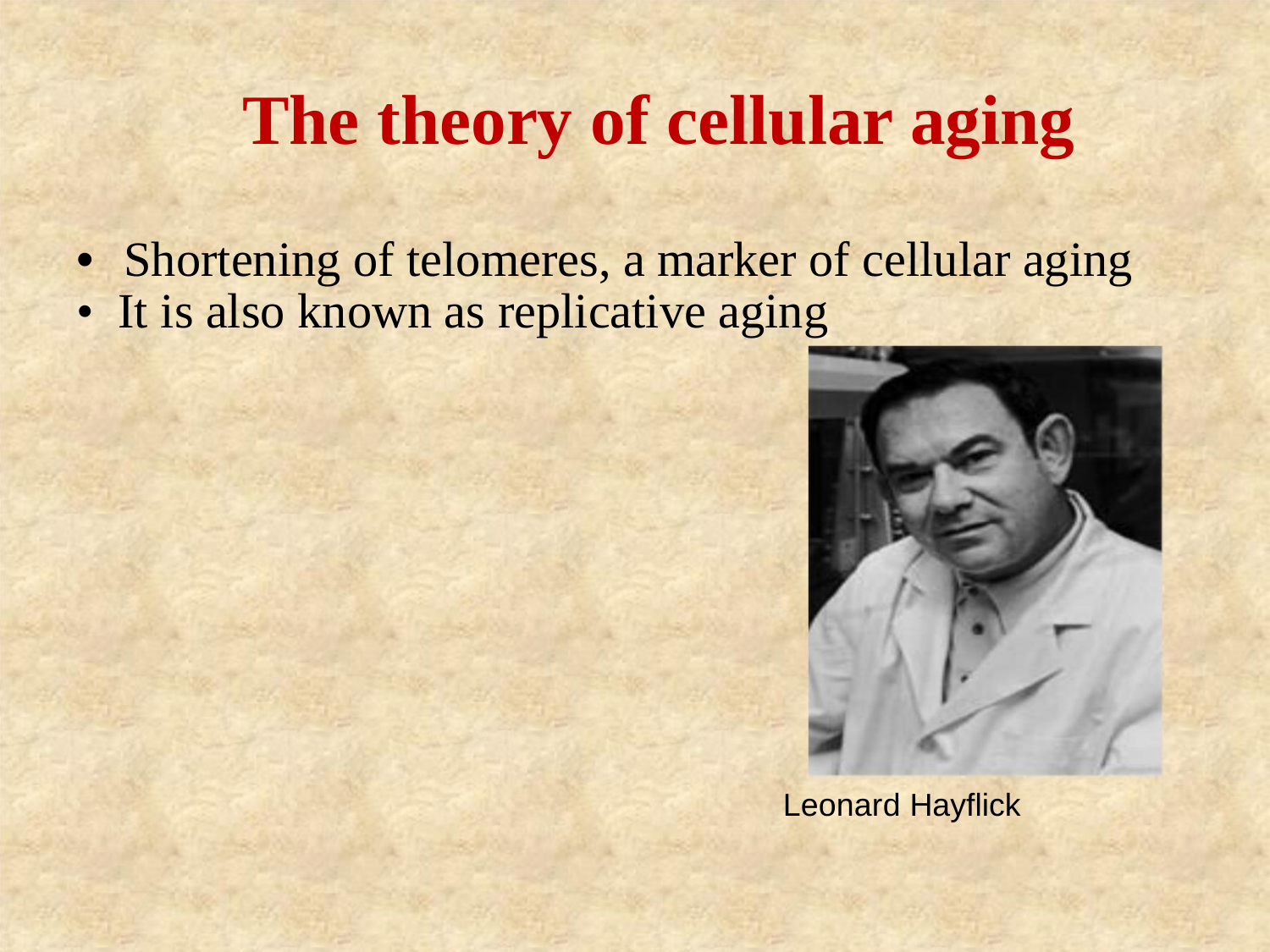

The theory of cellular aging
• Shortening of telomeres, a marker of cellular aging
•  It is also known as replicative aging
Leonard Hayflick